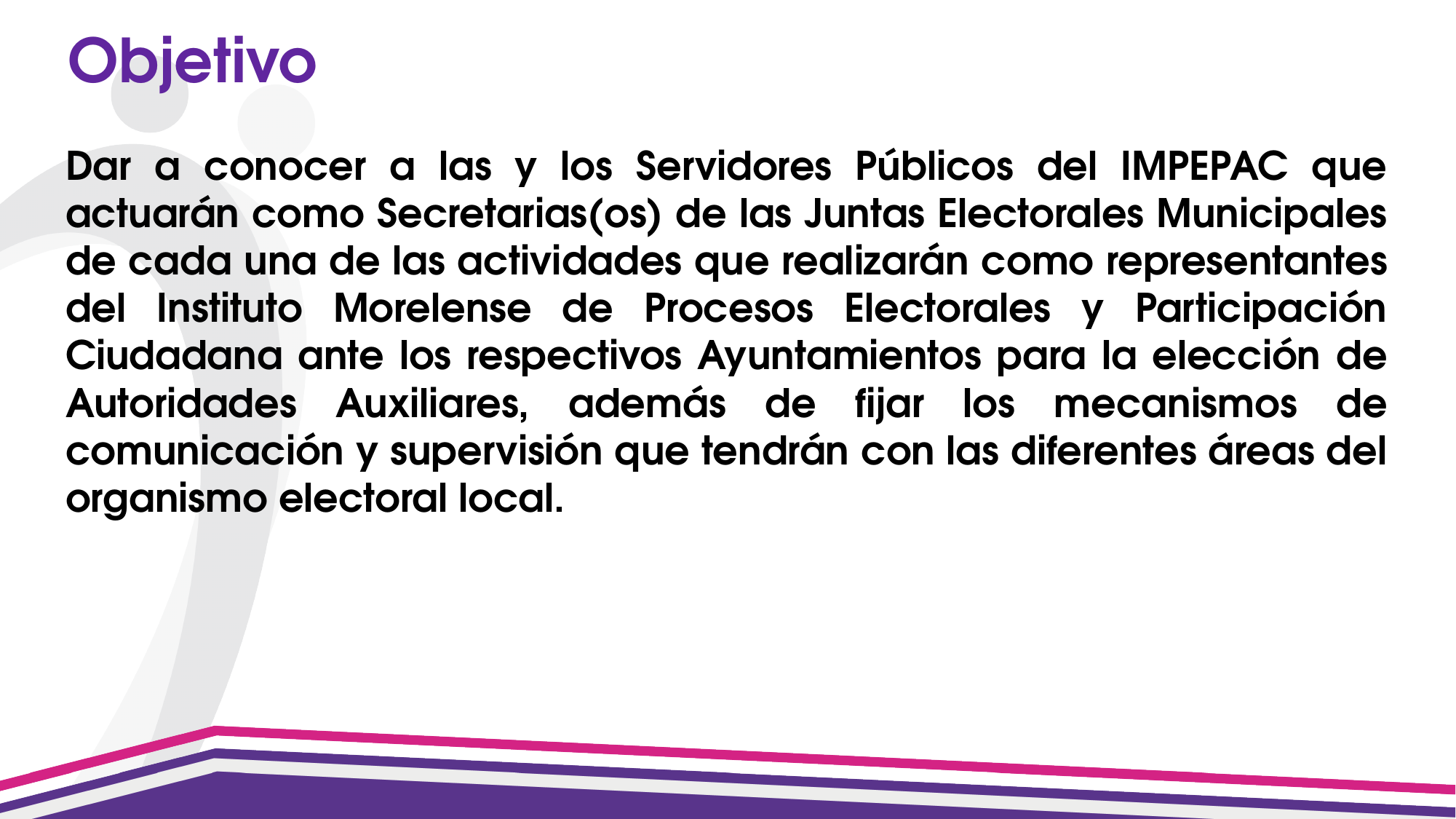

Objetivo
Dar a conocer a las y los Servidores Públicos del IMPEPAC que actuarán como Secretarias(os) de las Juntas Electorales Municipales de cada una de las actividades que realizarán como representantes del Instituto Morelense de Procesos Electorales y Participación Ciudadana ante los respectivos Ayuntamientos para la elección de Autoridades Auxiliares, además de fijar los mecanismos de comunicación y supervisión que tendrán con las diferentes áreas del organismo electoral local.